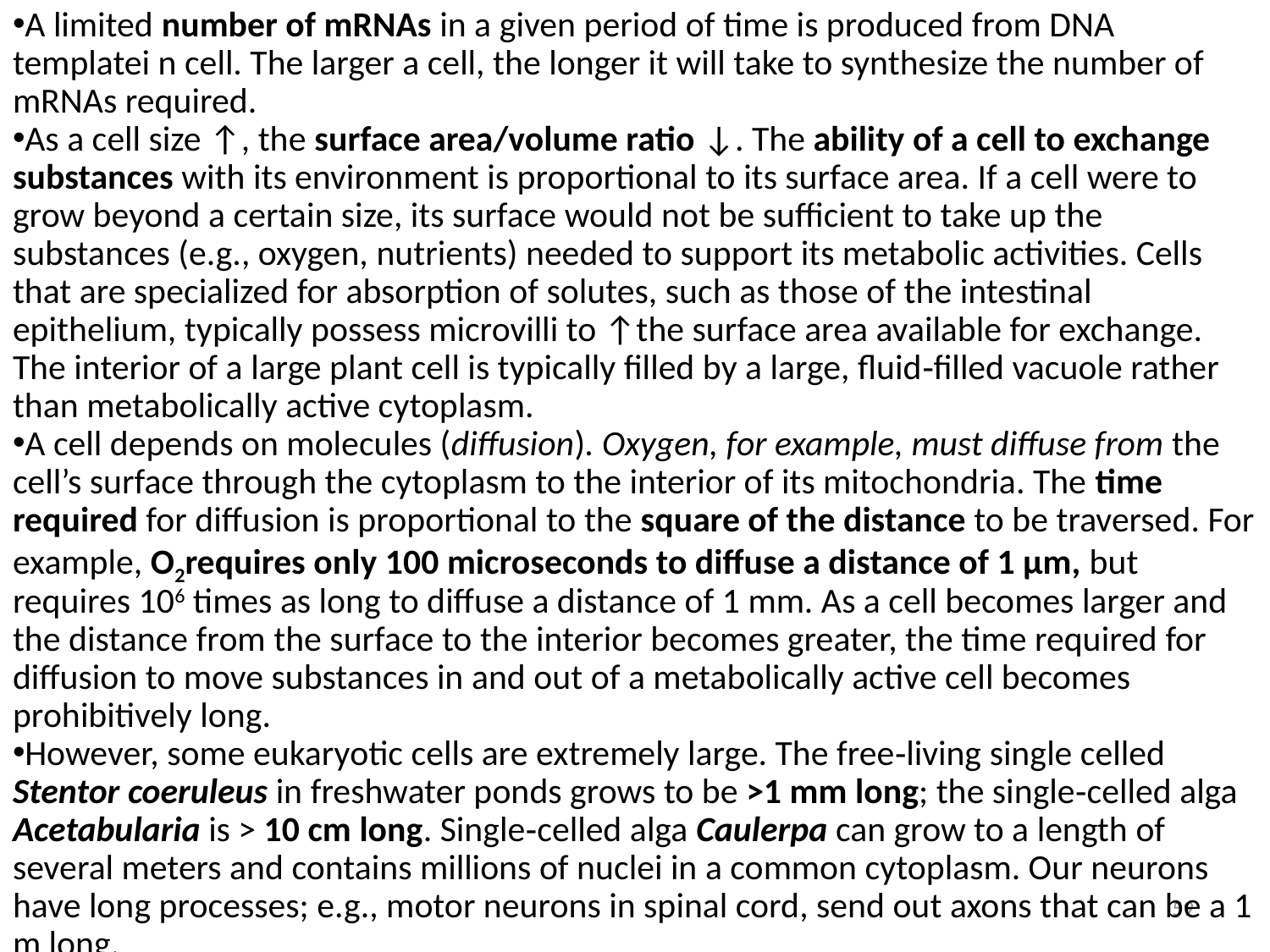

A limited number of mRNAs in a given period of time is produced from DNA templatei n cell. The larger a cell, the longer it will take to synthesize the number of mRNAs required.
As a cell size ↑, the surface area/volume ratio ↓. The ability of a cell to exchange substances with its environment is proportional to its surface area. If a cell were to grow beyond a certain size, its surface would not be sufficient to take up the substances (e.g., oxygen, nutrients) needed to support its metabolic activities. Cells that are specialized for absorption of solutes, such as those of the intestinal epithelium, typically possess microvilli to ↑the surface area available for exchange. The interior of a large plant cell is typically filled by a large, fluid‐filled vacuole rather than metabolically active cytoplasm.
A cell depends on molecules (diffusion). Oxygen, for example, must diffuse from the cell’s surface through the cytoplasm to the interior of its mitochondria. The time required for diffusion is proportional to the square of the distance to be traversed. For example, O2requires only 100 microseconds to diffuse a distance of 1 μm, but requires 106 times as long to diffuse a distance of 1 mm. As a cell becomes larger and the distance from the surface to the interior becomes greater, the time required for diffusion to move substances in and out of a metabolically active cell becomes prohibitively long.
However, some eukaryotic cells are extremely large. The free‐living single celled Stentor coeruleus in freshwater ponds grows to be >1 mm long; the single‐celled alga Acetabularia is > 10 cm long. Single‐celled alga Caulerpa can grow to a length of several meters and contains millions of nuclei in a common cytoplasm. Our neurons have long processes; e.g., motor neurons in spinal cord, send out axons that can be a 1 m long.
59